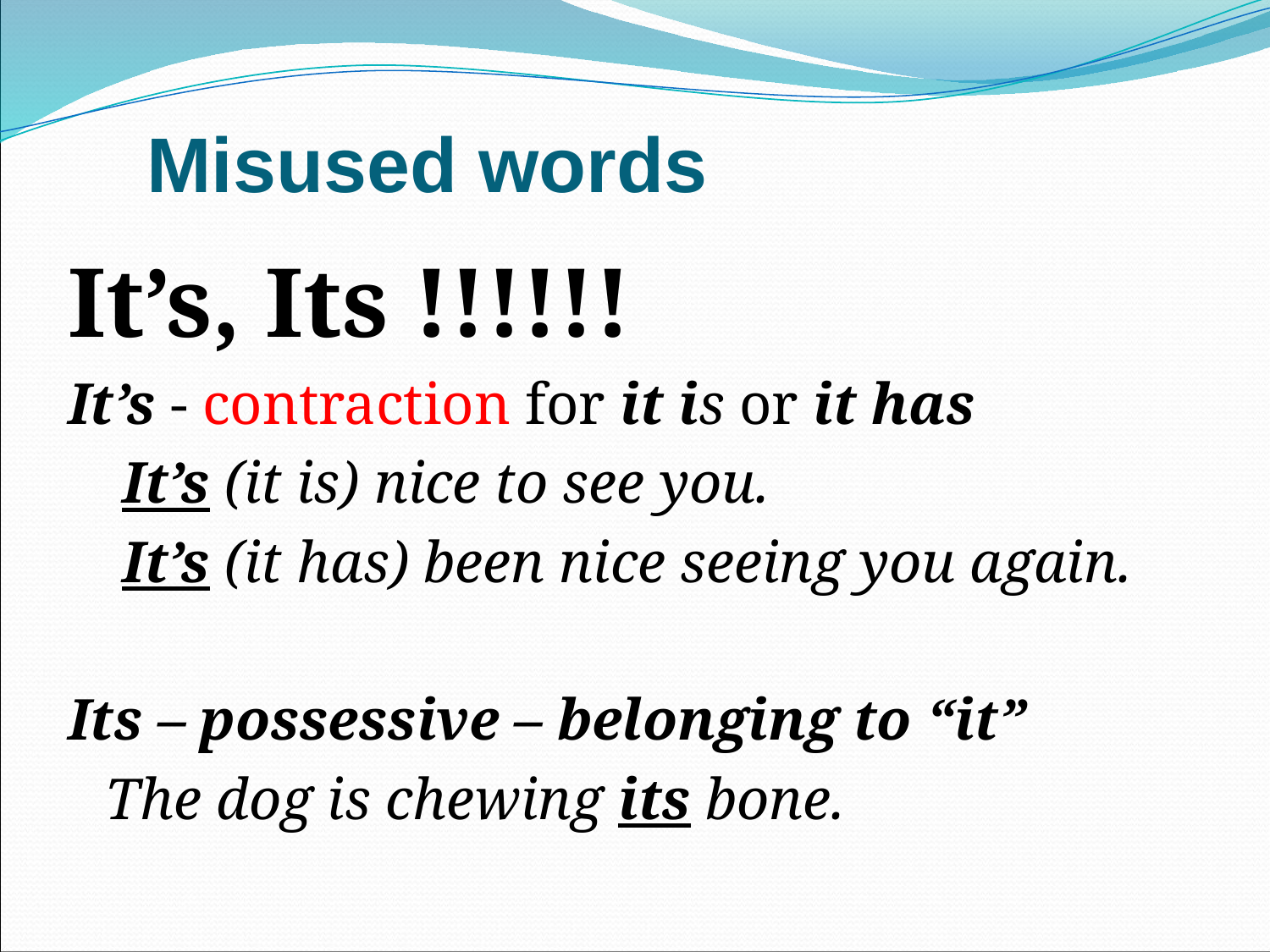

# Misused words
It’s, Its !!!!!!
It’s - contraction for it is or it has
It’s (it is) nice to see you.
It’s (it has) been nice seeing you again.

Its – possessive – belonging to “it”
	The dog is chewing its bone.